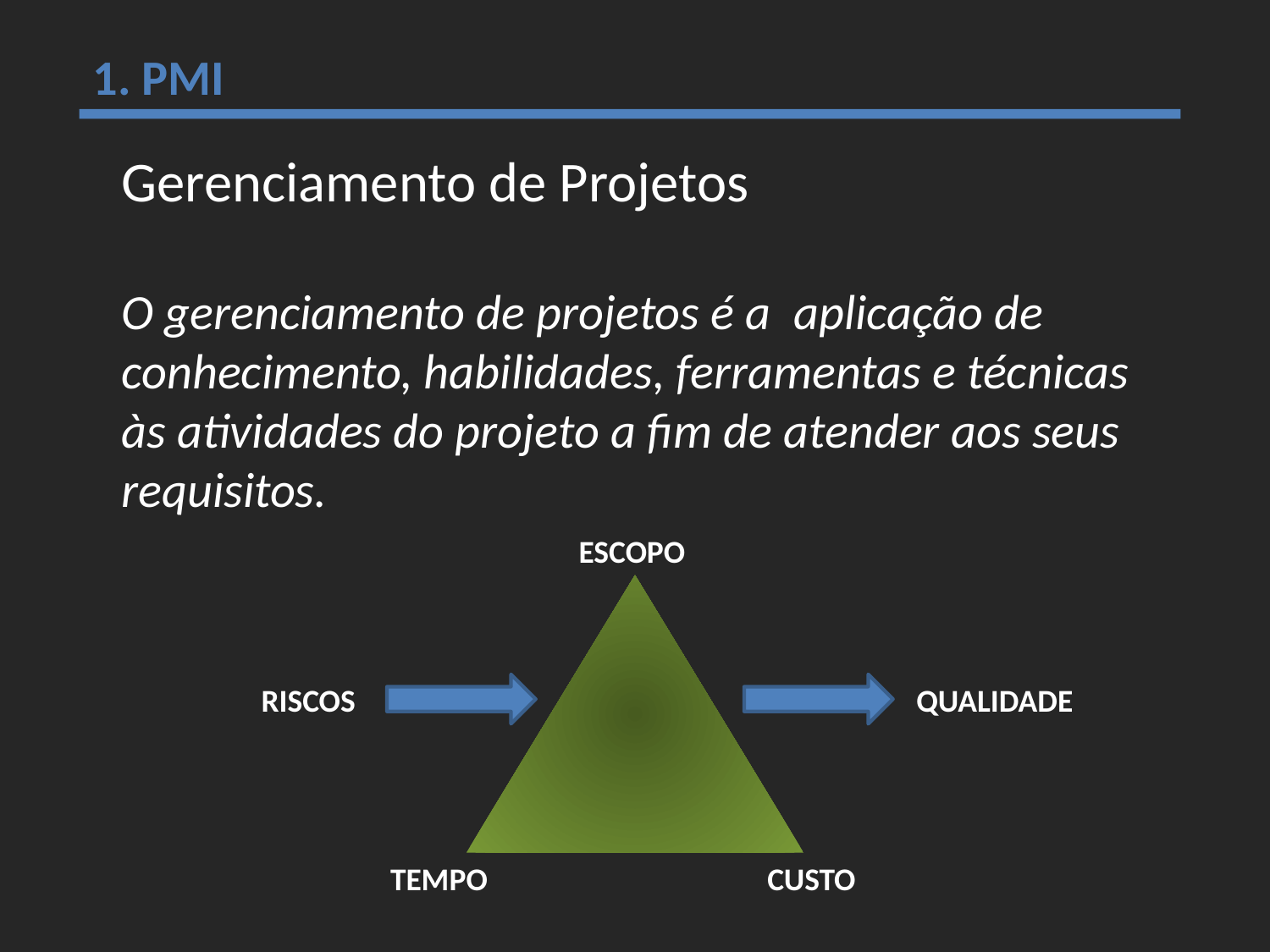

1. PMI

Gerenciamento de Projetos

O gerenciamento de projetos é a  aplicação de conhecimento, habilidades, ferramentas e técnicas às atividades do projeto a fim de atender aos seus requisitos.
ESCOPO

RISCOS

QUALIDADE
TEMPO
CUSTO